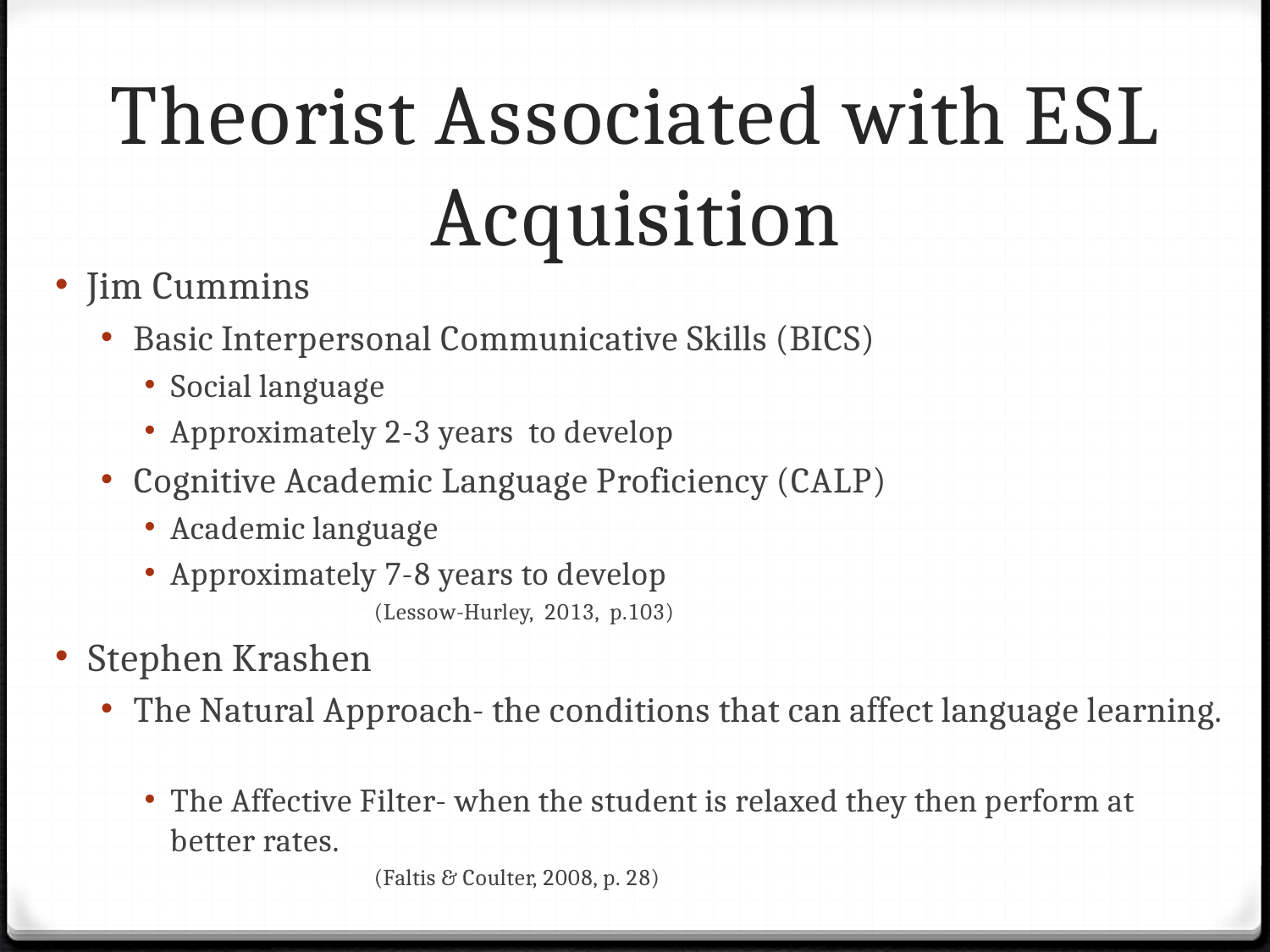

# Theorist Associated with ESL Acquisition
Jim Cummins
Basic Interpersonal Communicative Skills (BICS)
Social language
Approximately 2-3 years  to develop
Cognitive Academic Language Proficiency (CALP)
Academic language
Approximately 7-8 years to develop
(Lessow-Hurley,  2013,  p.103)
Stephen Krashen
The Natural Approach- the conditions that can affect language learning.
The Affective Filter- when the student is relaxed they then perform at better rates.
(Faltis & Coulter, 2008, p. 28)